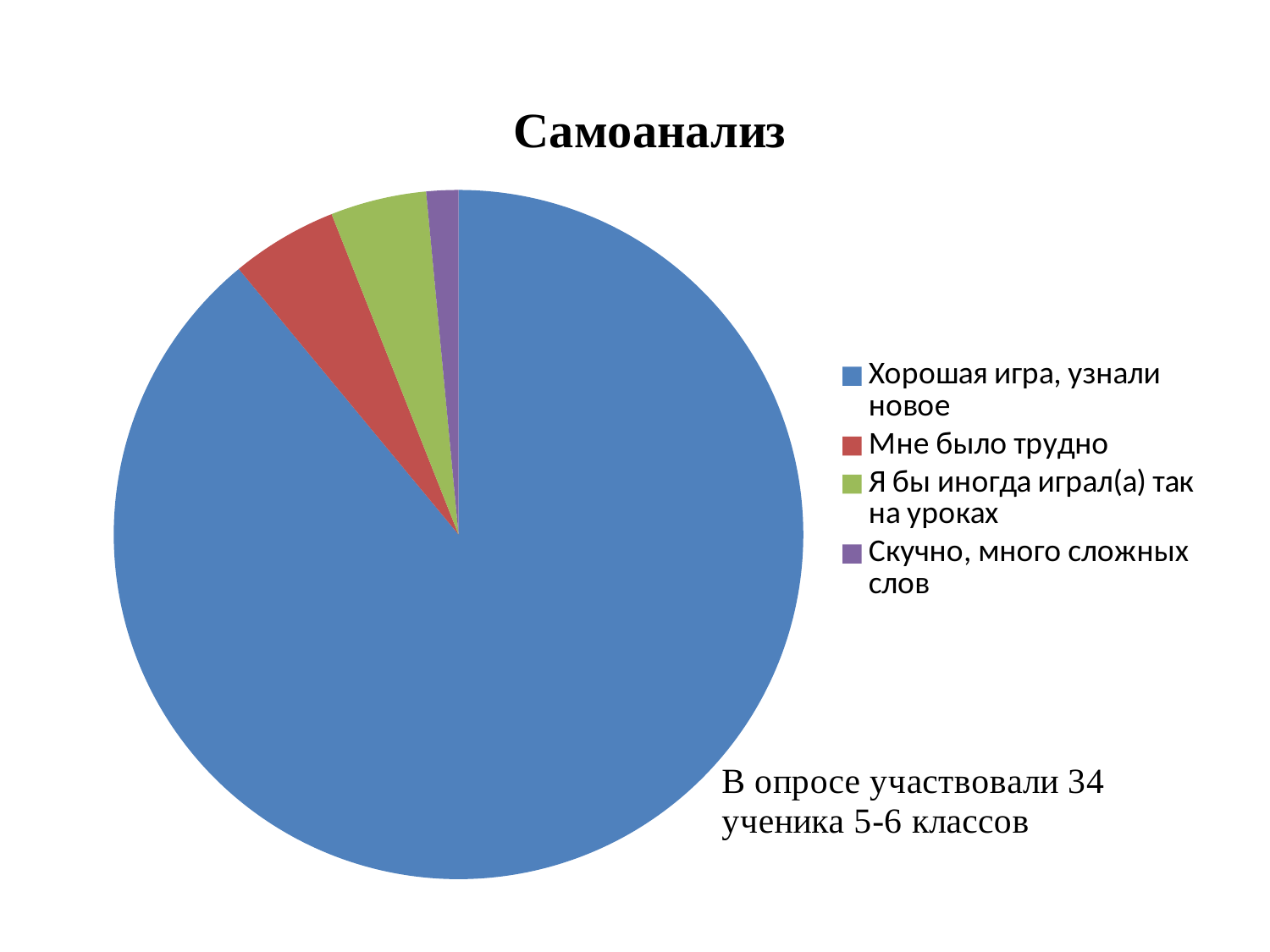

### Chart: Самоанализ

| Category | самоанализ |
|---|---|
| Хорошая игра, узнали новое | 0.89 |
| Мне было трудно | 0.05 |
| Я бы иногда играл(а) так на уроках | 0.04500000000000001 |
| Скучно, много сложных слов | 0.014999999999999998 |